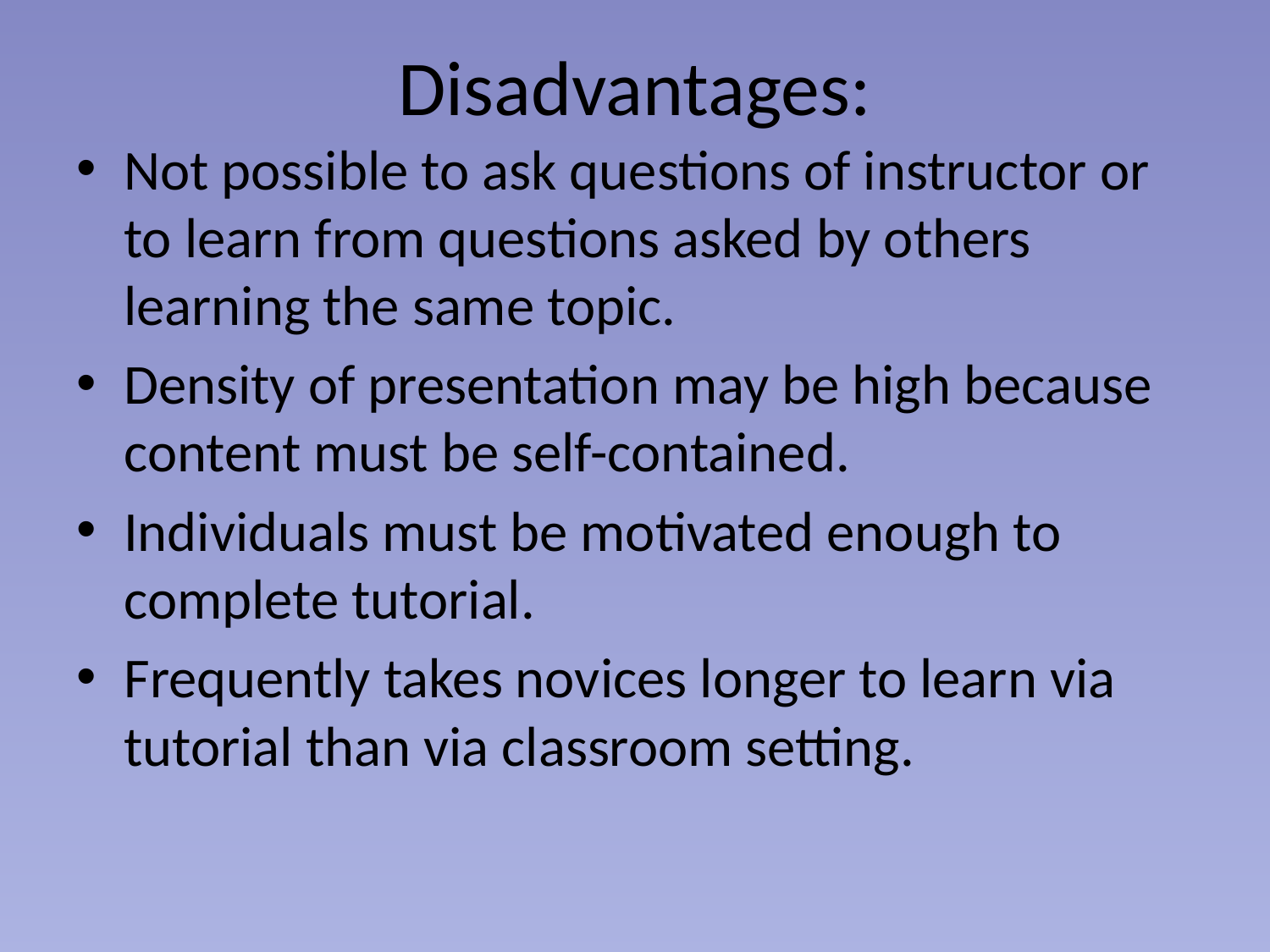

# Disadvantages:
Not possible to ask questions of instructor or to learn from questions asked by others learning the same topic.
Density of presentation may be high because content must be self-contained.
Individuals must be motivated enough to complete tutorial.
Frequently takes novices longer to learn via tutorial than via classroom setting.